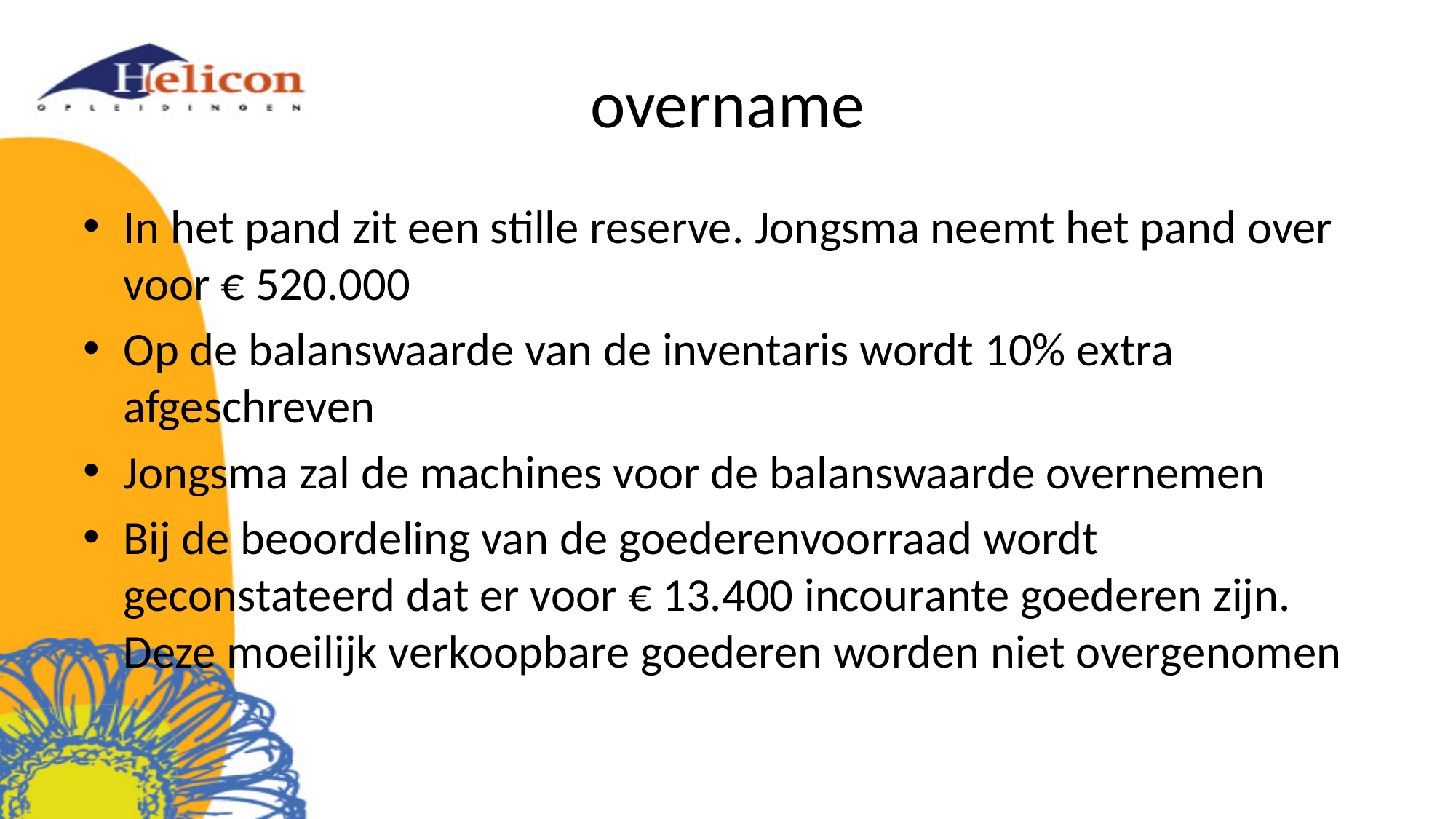

# overname
In het pand zit een stille reserve. Jongsma neemt het pand over voor € 520.000
Op de balanswaarde van de inventaris wordt 10% extra afgeschreven
Jongsma zal de machines voor de balanswaarde overnemen
Bij de beoordeling van de goederenvoorraad wordt geconstateerd dat er voor € 13.400 incourante goederen zijn. Deze moeilijk verkoopbare goederen worden niet overgenomen